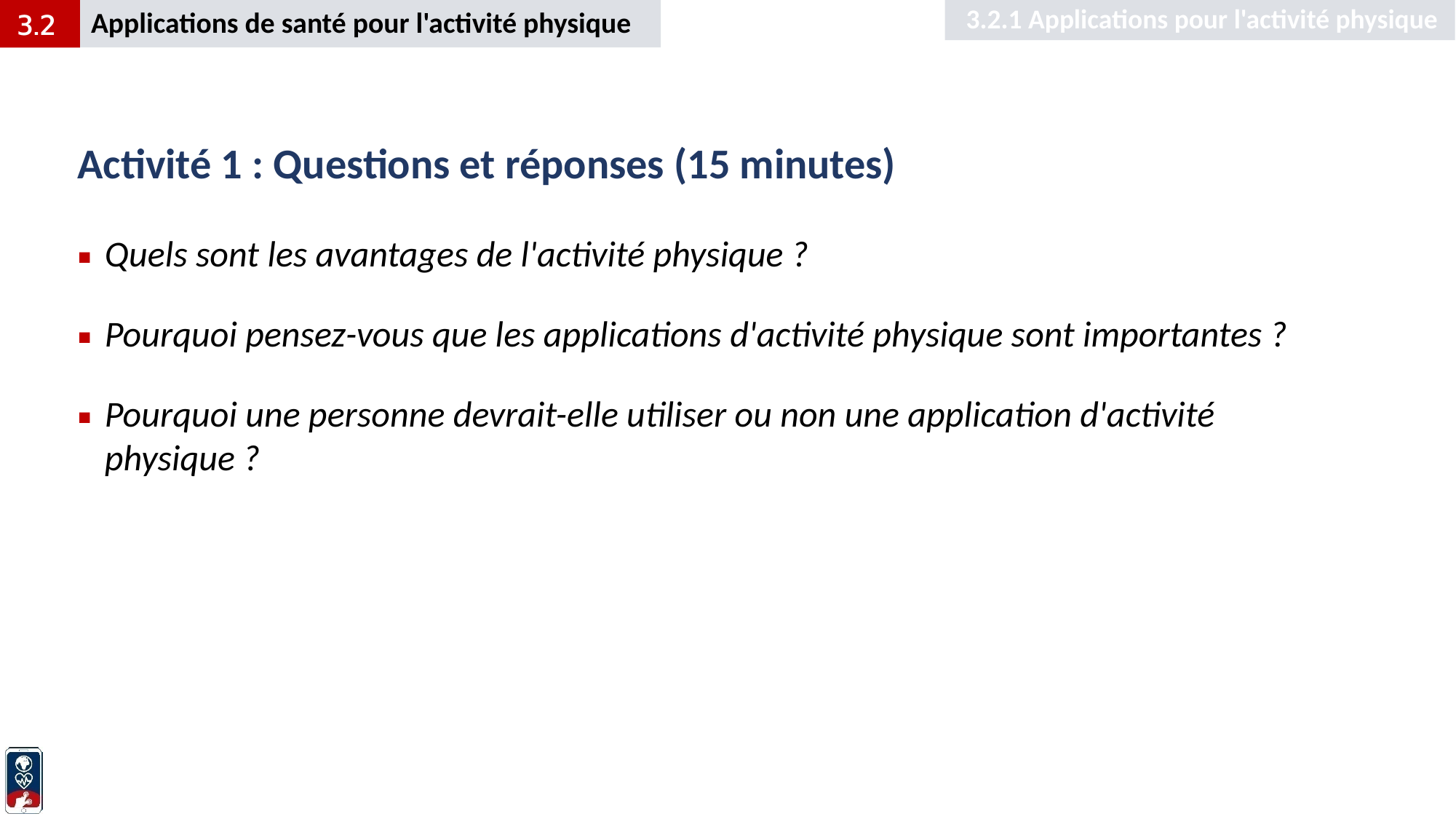

3.2.1 Applications pour l'activité physique
Applications de santé pour l'activité physique
3.2
# Activité 1 : Questions et réponses (15 minutes)
Quels sont les avantages de l'activité physique ?
Pourquoi pensez-vous que les applications d'activité physique sont importantes ?
Pourquoi une personne devrait-elle utiliser ou non une application d'activité physique ?